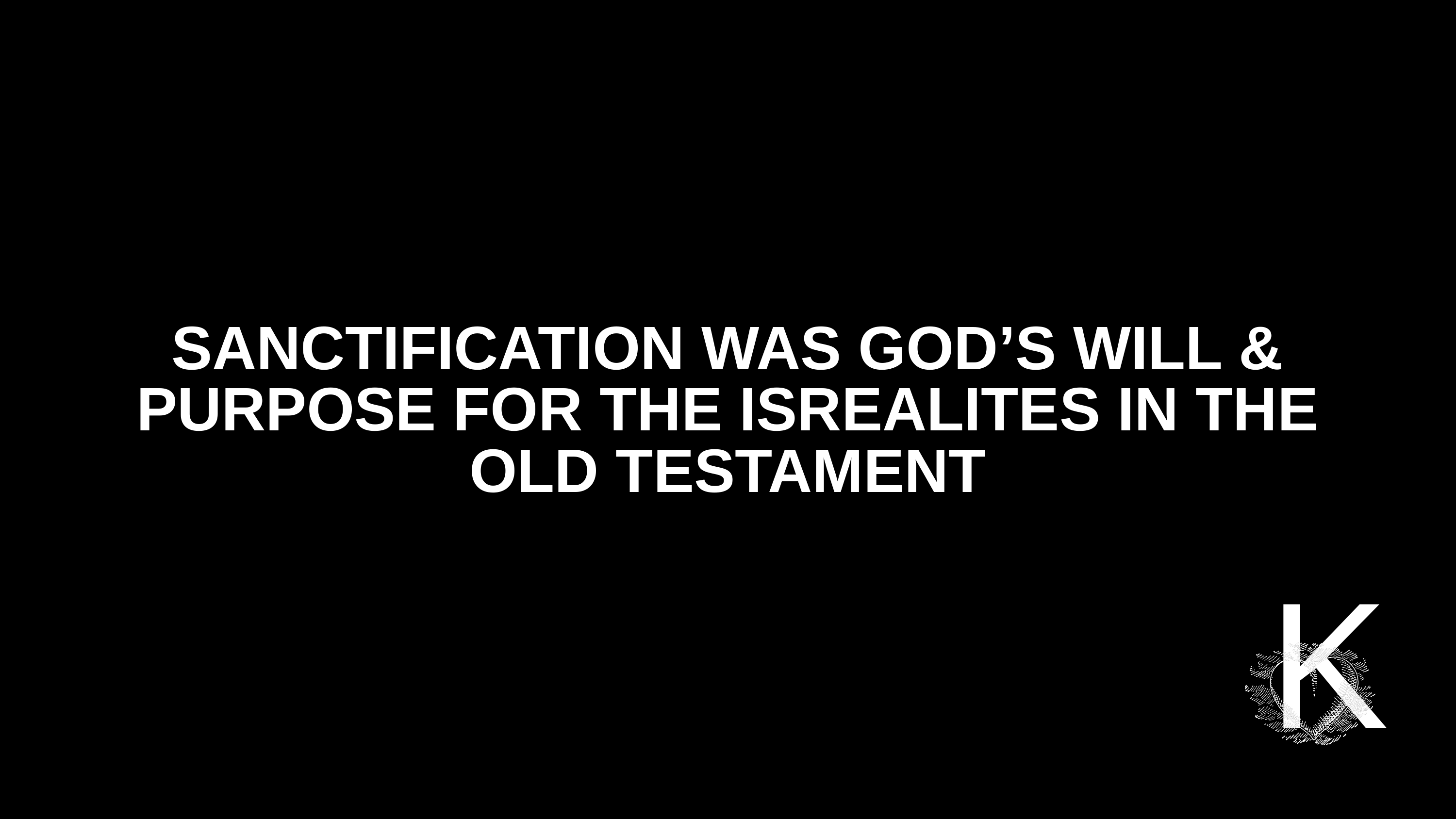

SANCTIFICATION WAS GOD’S WILL & PURPOSE FOR THE ISREALITES IN THE OLD TESTAMENT
K